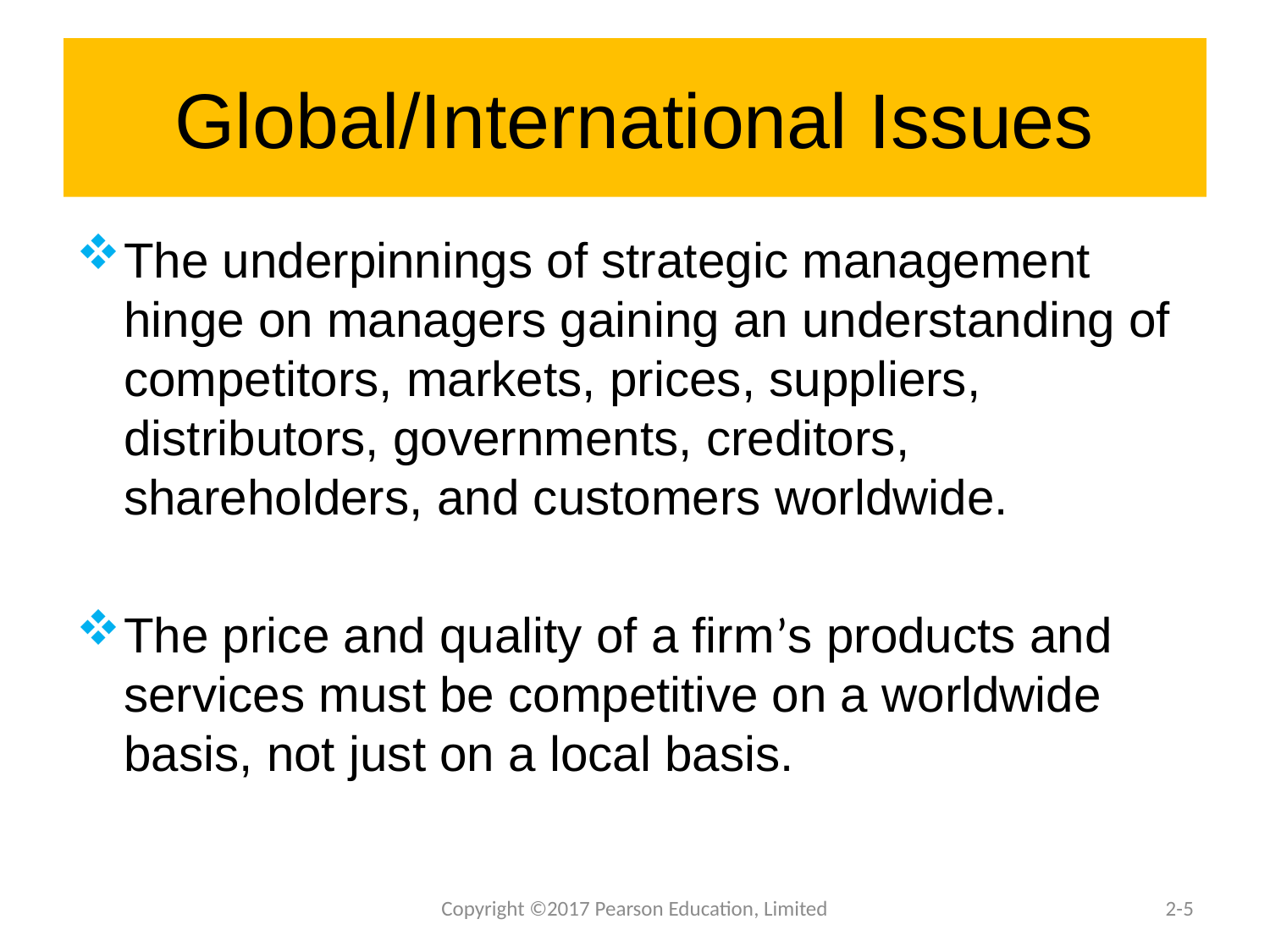

# Global/International Issues
The underpinnings of strategic management hinge on managers gaining an understanding of competitors, markets, prices, suppliers, distributors, governments, creditors, shareholders, and customers worldwide.

The price and quality of a firm’s products and services must be competitive on a worldwide basis, not just on a local basis.
Copyright ©2017 Pearson Education, Limited
2-5